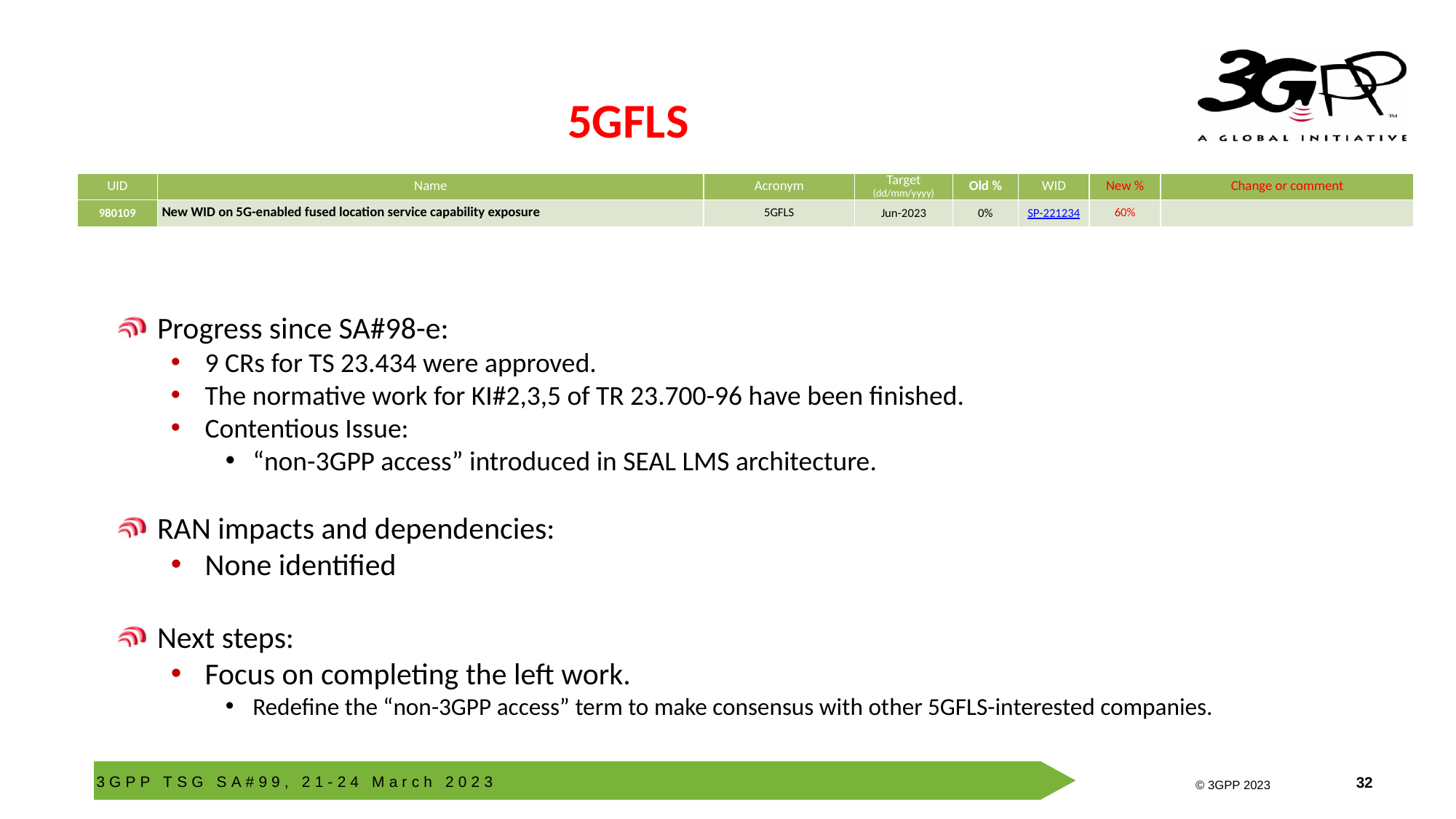

# 5GFLS
| UID | Name | Acronym | Target (dd/mm/yyyy) | Old % | WID | New % | Change or comment |
| --- | --- | --- | --- | --- | --- | --- | --- |
| 980109 | New WID on 5G-enabled fused location service capability exposure | 5GFLS | Jun-2023 | 0% | SP-221234 | 60% |  |
Progress since SA#98-e:
9 CRs for TS 23.434 were approved.
The normative work for KI#2,3,5 of TR 23.700-96 have been finished.
Contentious Issue:
“non-3GPP access” introduced in SEAL LMS architecture.

RAN impacts and dependencies:
None identified

Next steps:
Focus on completing the left work.
Redefine the “non-3GPP access” term to make consensus with other 5GFLS-interested companies.